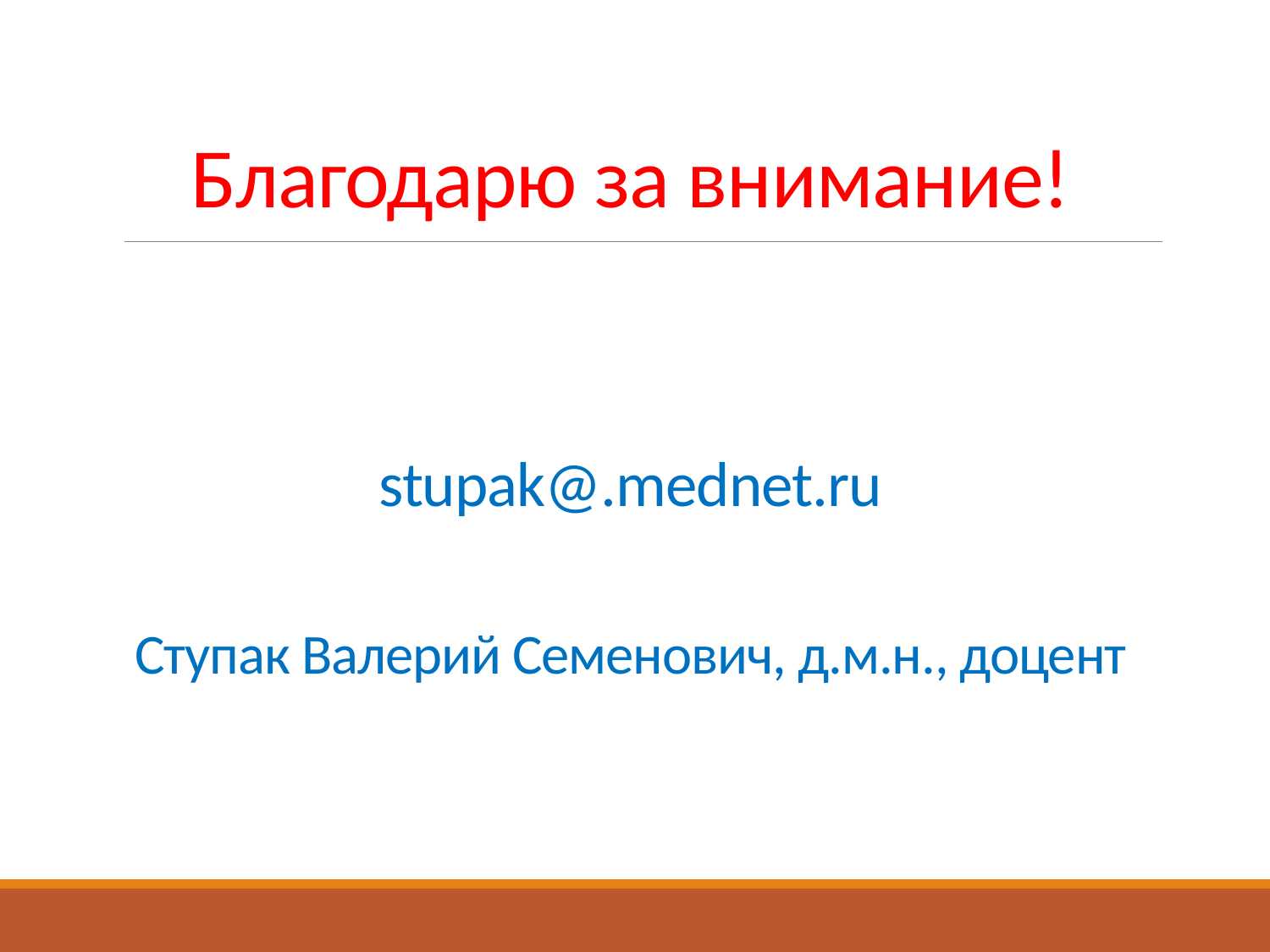

# Благодарю за внимание! stupak@.mednet.ru Ступак Валерий Семенович, д.м.н., доцент